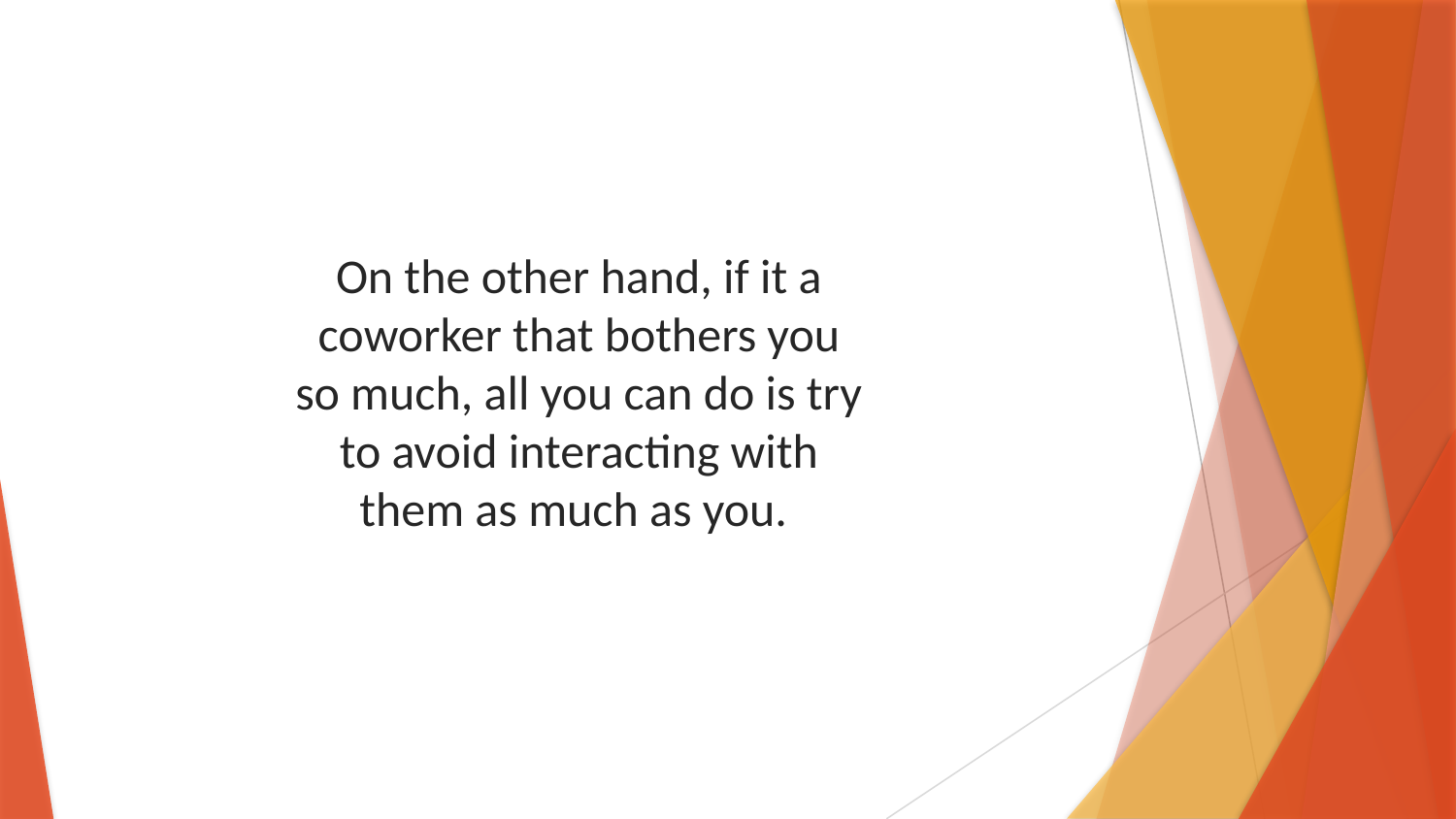

On the other hand, if it a coworker that bothers you so much, all you can do is try to avoid interacting with them as much as you.